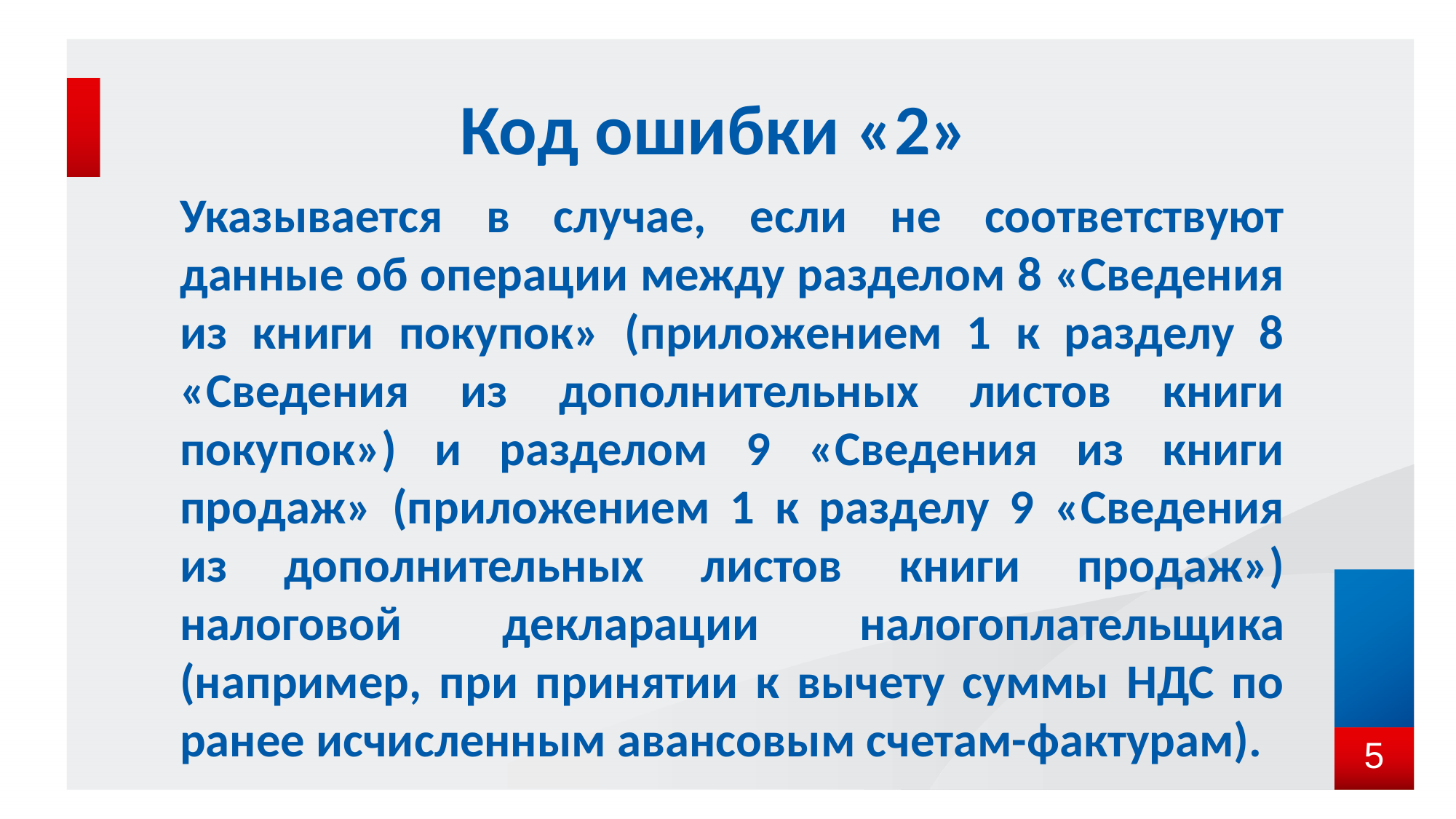

# Код ошибки «2»
Указывается в случае, если не соответствуют данные об операции между разделом 8 «Сведения из книги покупок» (приложением 1 к разделу 8 «Сведения из дополнительных листов книги покупок») и разделом 9 «Сведения из книги продаж» (приложением 1 к разделу 9 «Сведения из дополнительных листов книги продаж») налоговой декларации налогоплательщика (например, при принятии к вычету суммы НДС по ранее исчисленным авансовым счетам-фактурам).
5